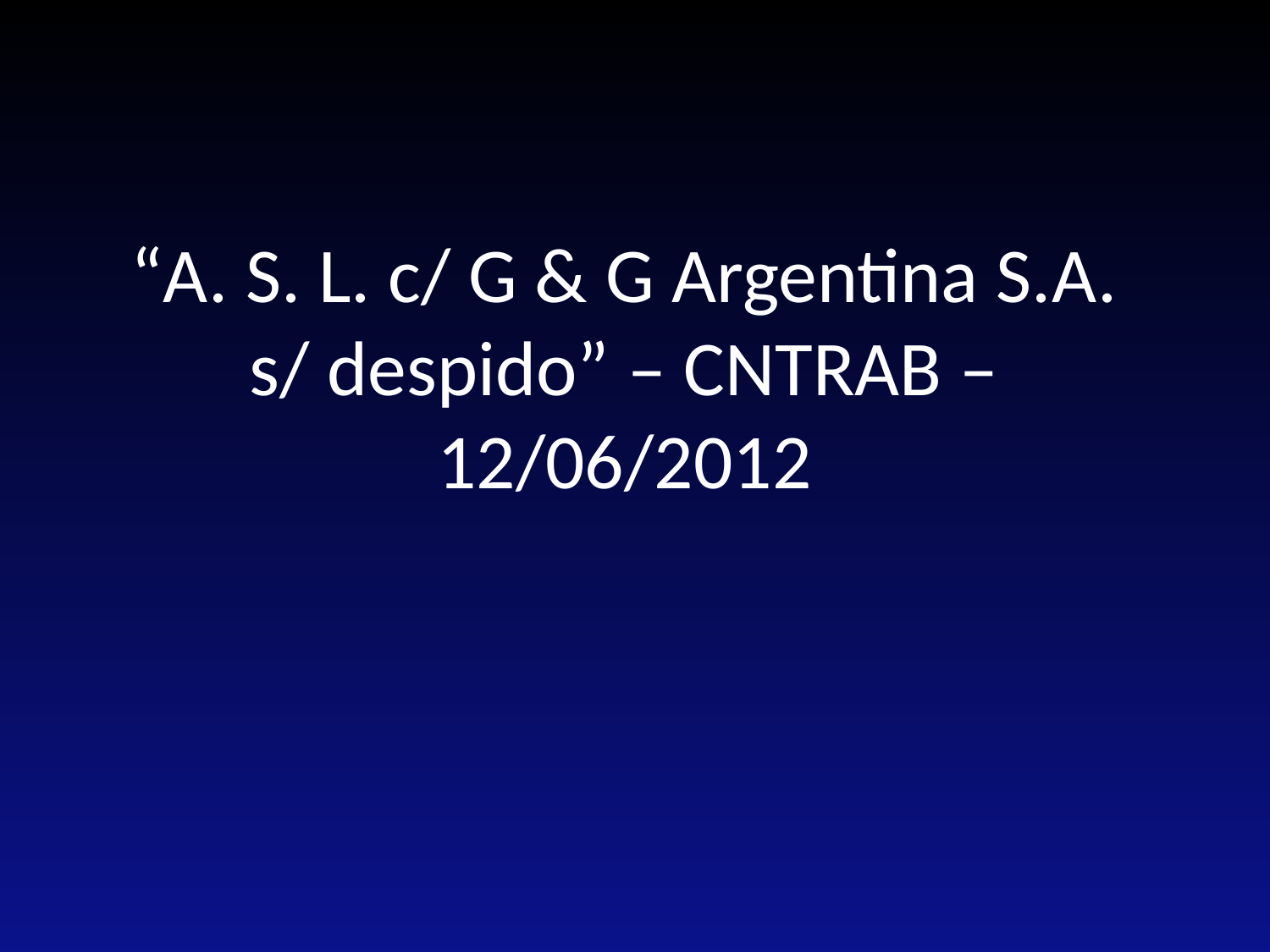

# “A. S. L. c/ G & G Argentina S.A. s/ despido” – CNTRAB – 12/06/2012